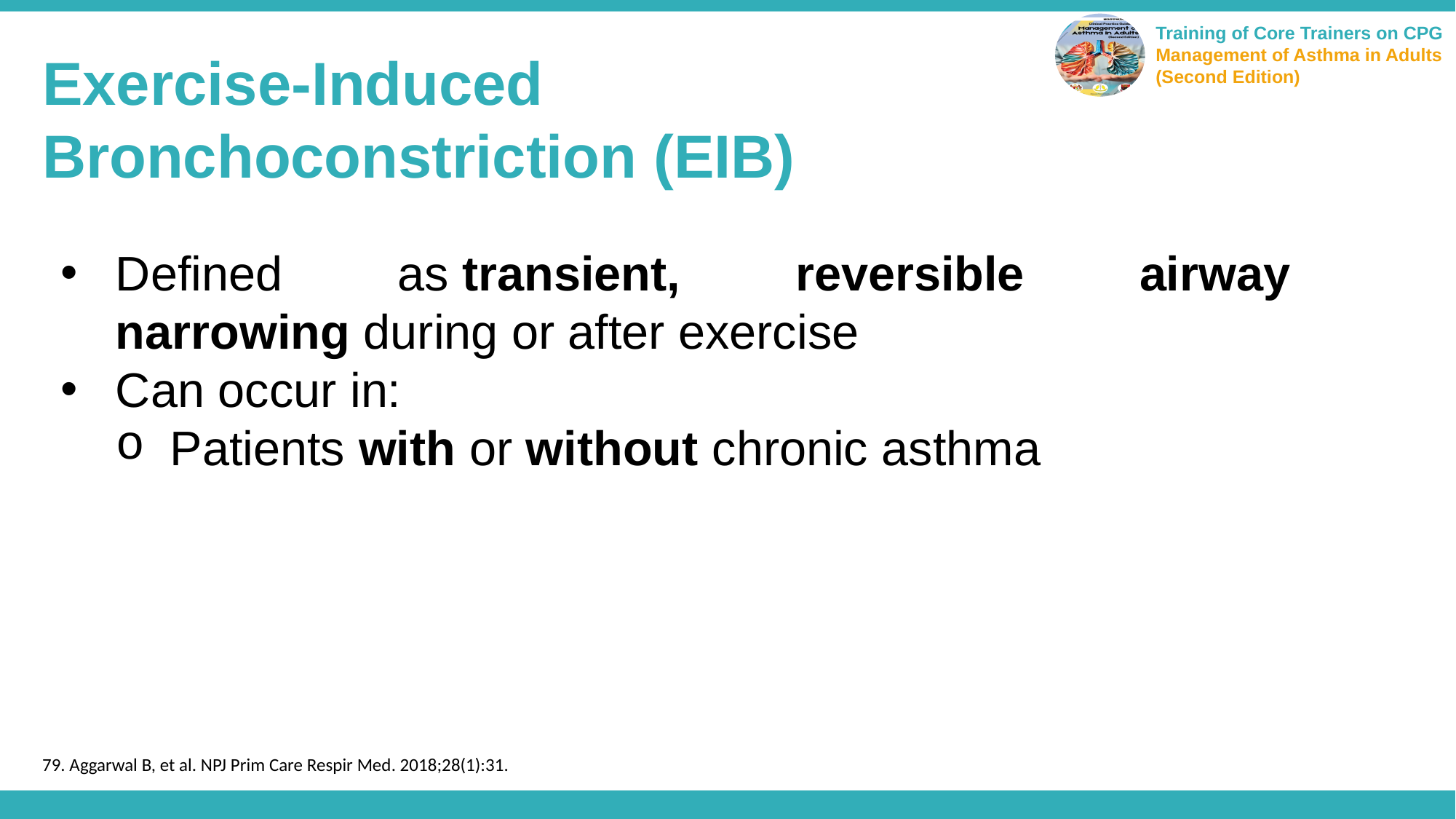

Exercise-Induced
Bronchoconstriction (EIB)
Defined as transient, reversible airway narrowing during or after exercise
Can occur in:
Patients with or without chronic asthma
79. Aggarwal B, et al. NPJ Prim Care Respir Med. 2018;28(1):31.